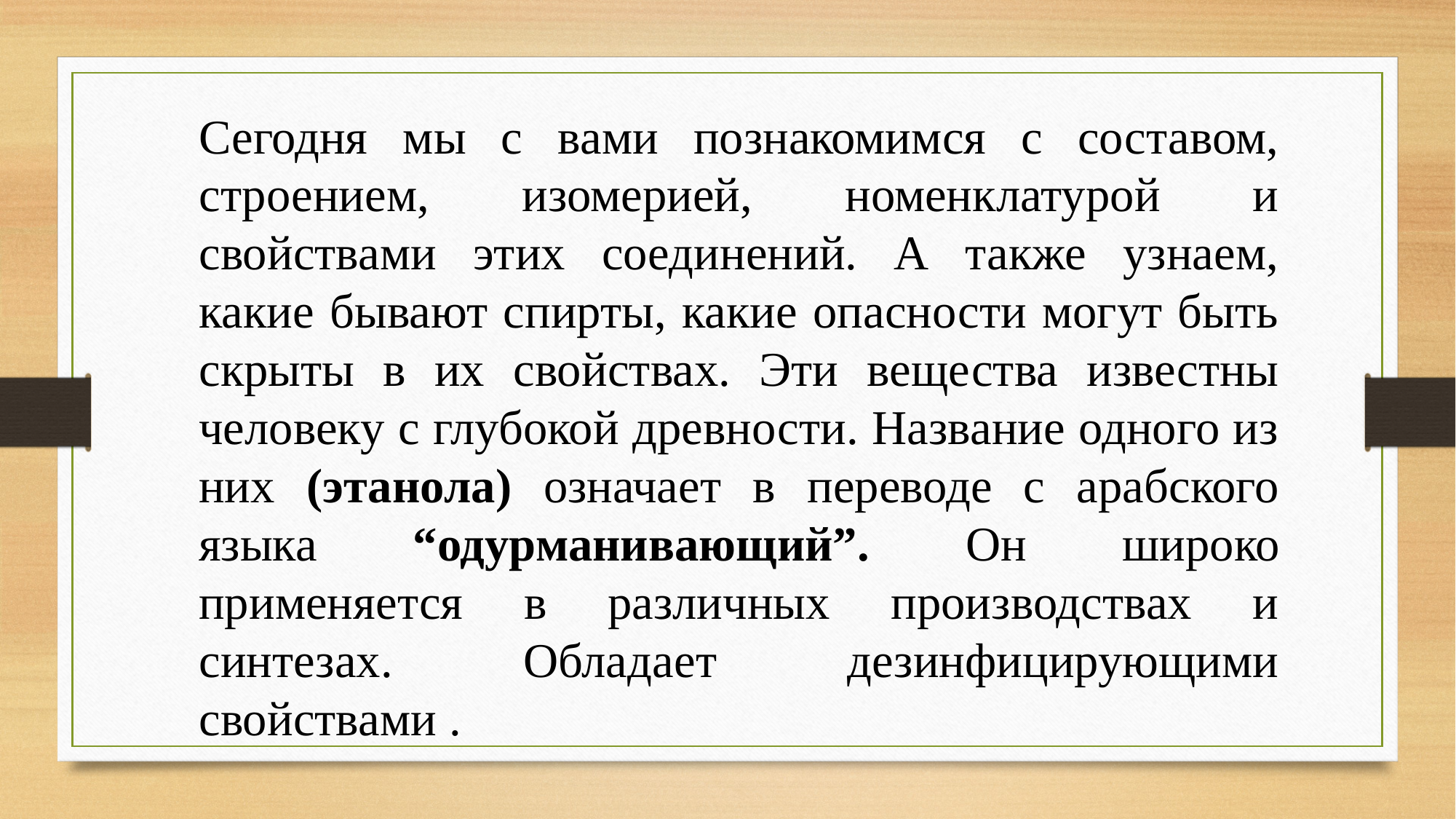

Сегодня мы с вами познакомимся с составом, строением, изомерией, номенклатурой и свойствами этих соединений. А также узнаем, какие бывают спирты, какие опасности могут быть скрыты в их свойствах. Эти вещества известны человеку с глубокой древности. Название одного из них (этанола) означает в переводе с арабского языка “одурманивающий”. Он широко применяется в различных производствах и синтезах. Обладает дезинфицирующими свойствами .